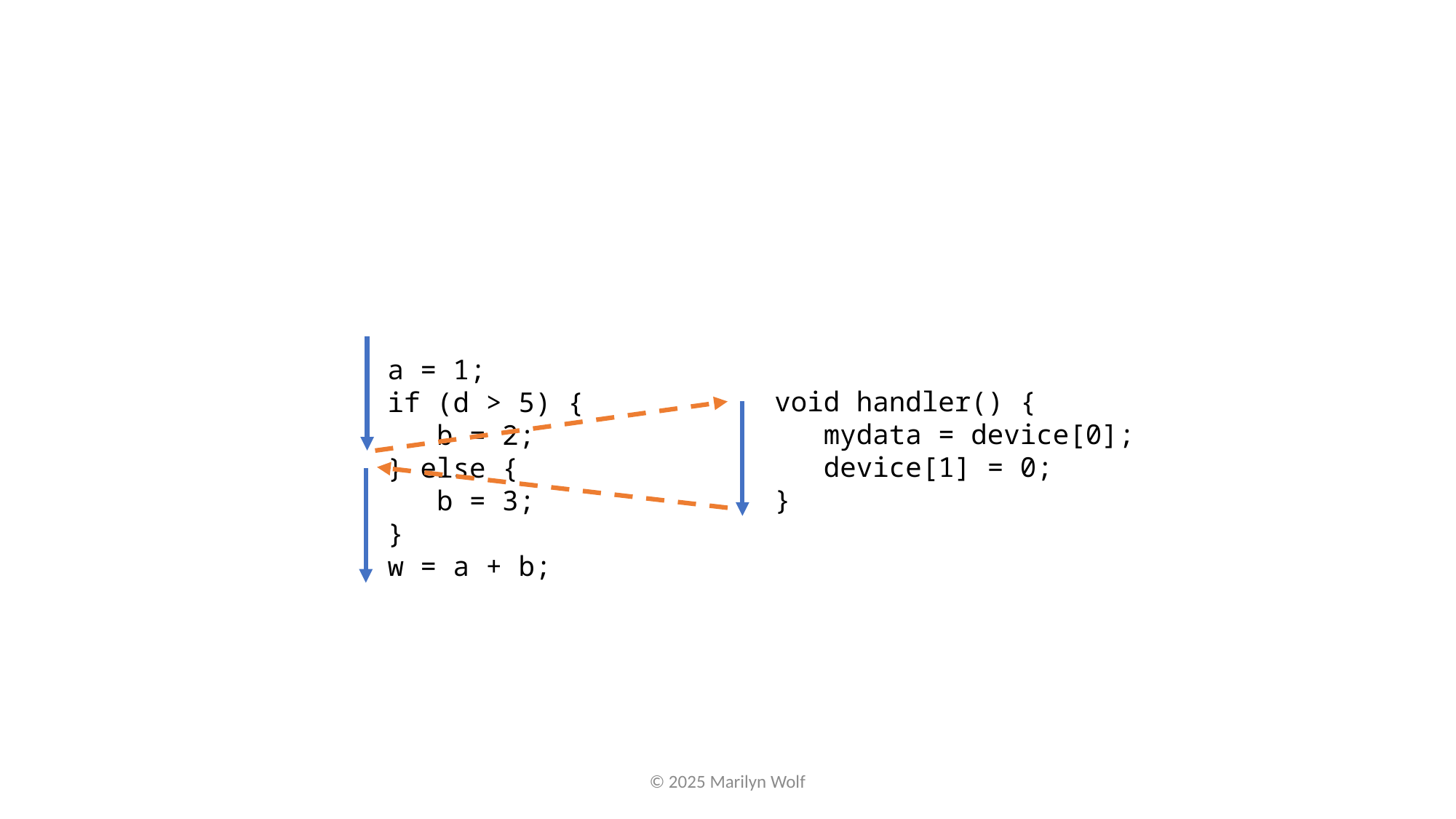

a = 1;
if (d > 5) {
   b = 2;
} else {
   b = 3;
}
w = a + b;
void handler() {
   mydata = device[0];
   device[1] = 0;
}
© 2025 Marilyn Wolf